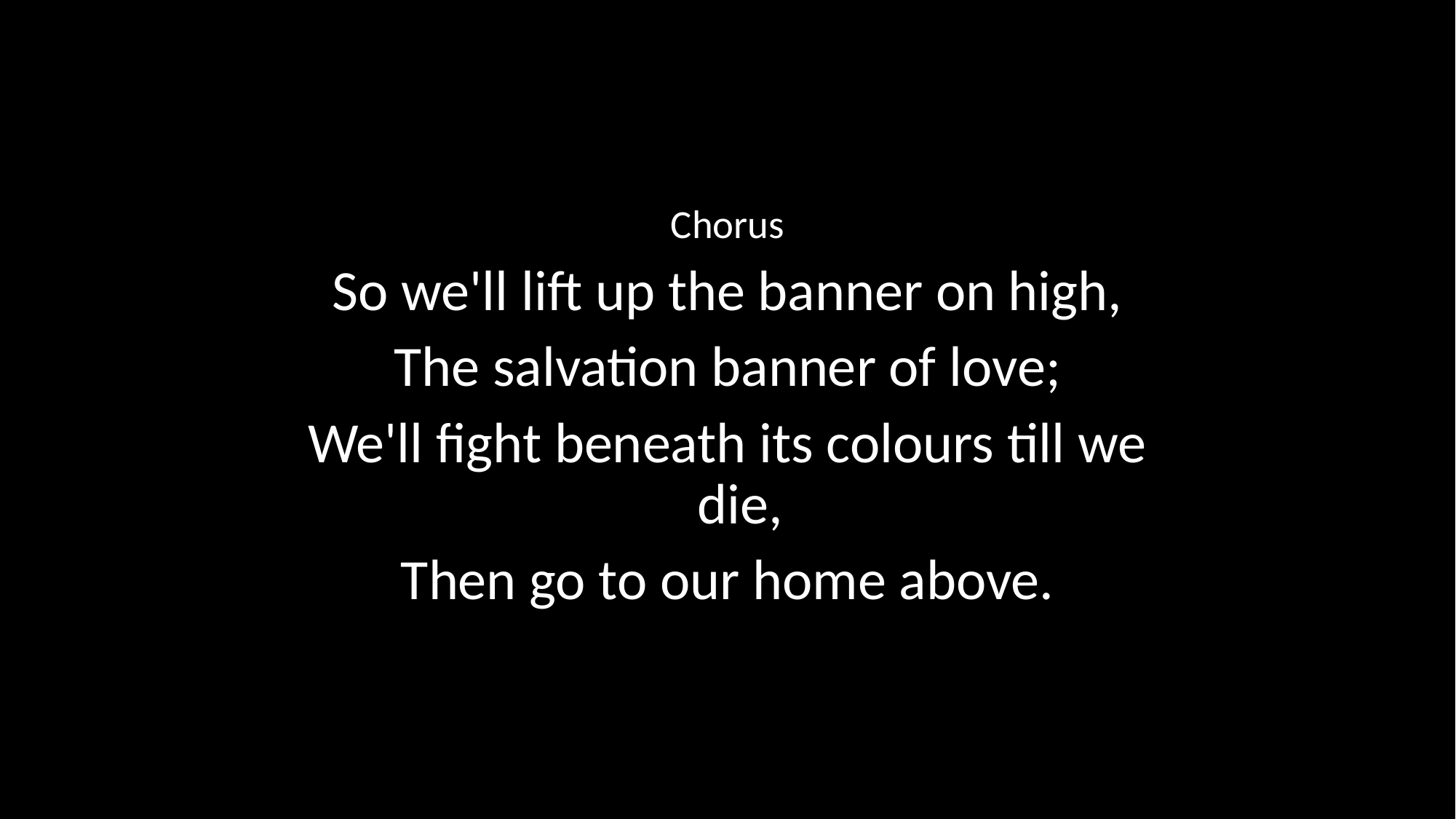

Chorus
So we'll lift up the banner on high,
The salvation banner of love;
We'll fight beneath its colours till we die,
Then go to our home above.